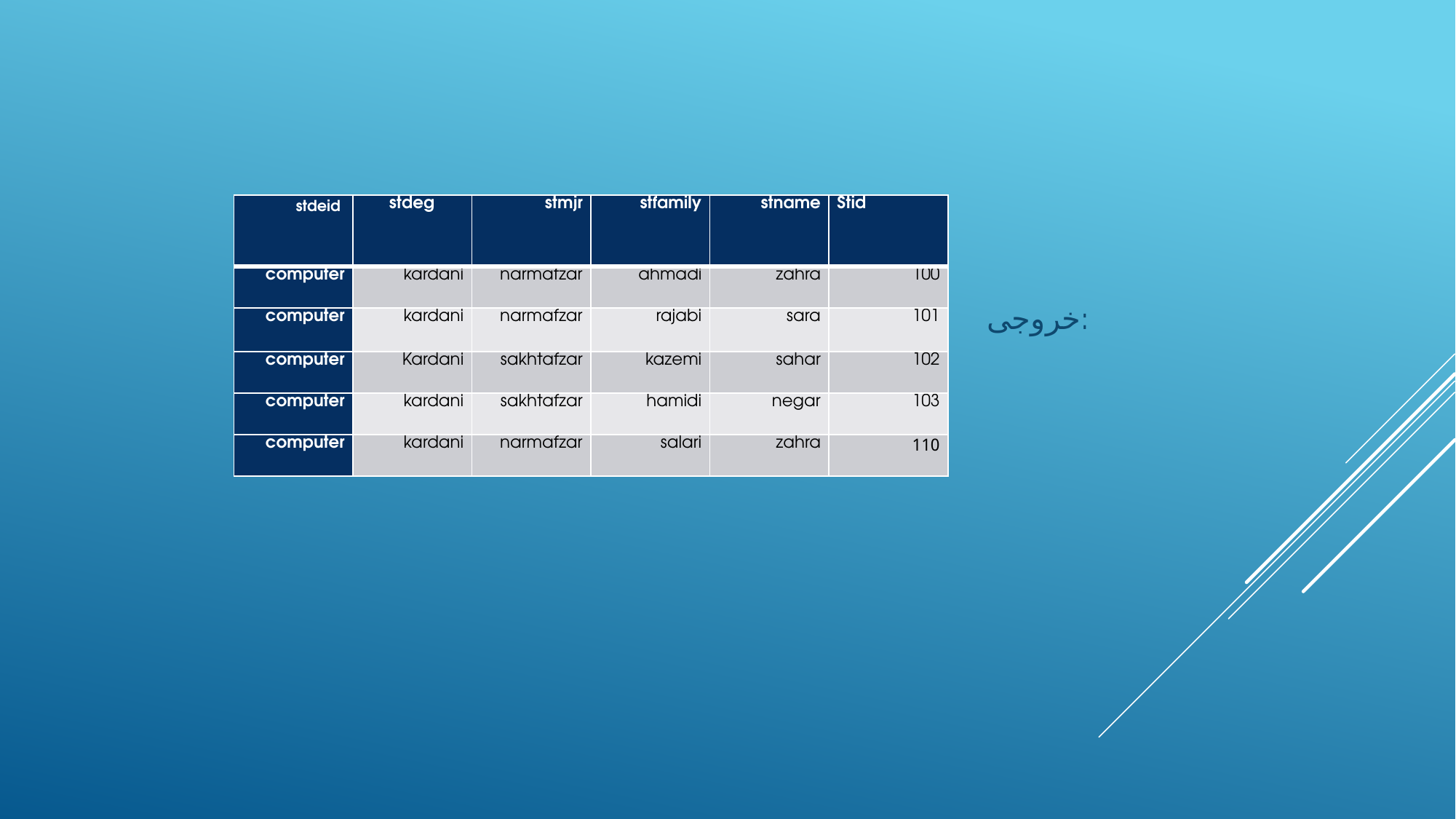

خروجی:
| stdeid | stdeg | stmjr | stfamily | stname | Stid |
| --- | --- | --- | --- | --- | --- |
| computer | kardani | narmafzar | ahmadi | zahra | 100 |
| computer | kardani | narmafzar | rajabi | sara | 101 |
| computer | Kardani | sakhtafzar | kazemi | sahar | 102 |
| computer | kardani | sakhtafzar | hamidi | negar | 103 |
| computer | kardani | narmafzar | salari | zahra | 110 |